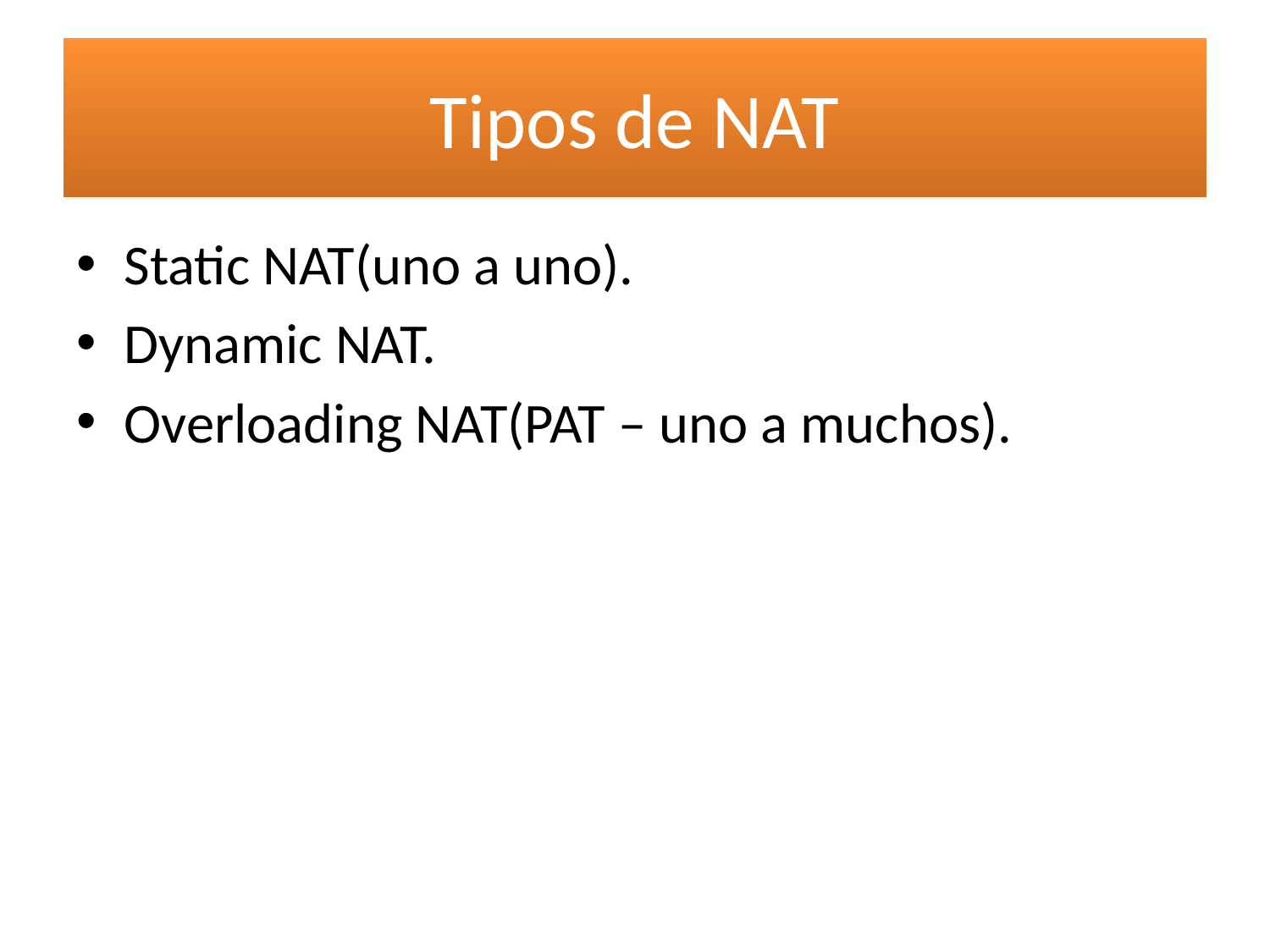

# Tipos de NAT
Static NAT(uno a uno).
Dynamic NAT.
Overloading NAT(PAT – uno a muchos).